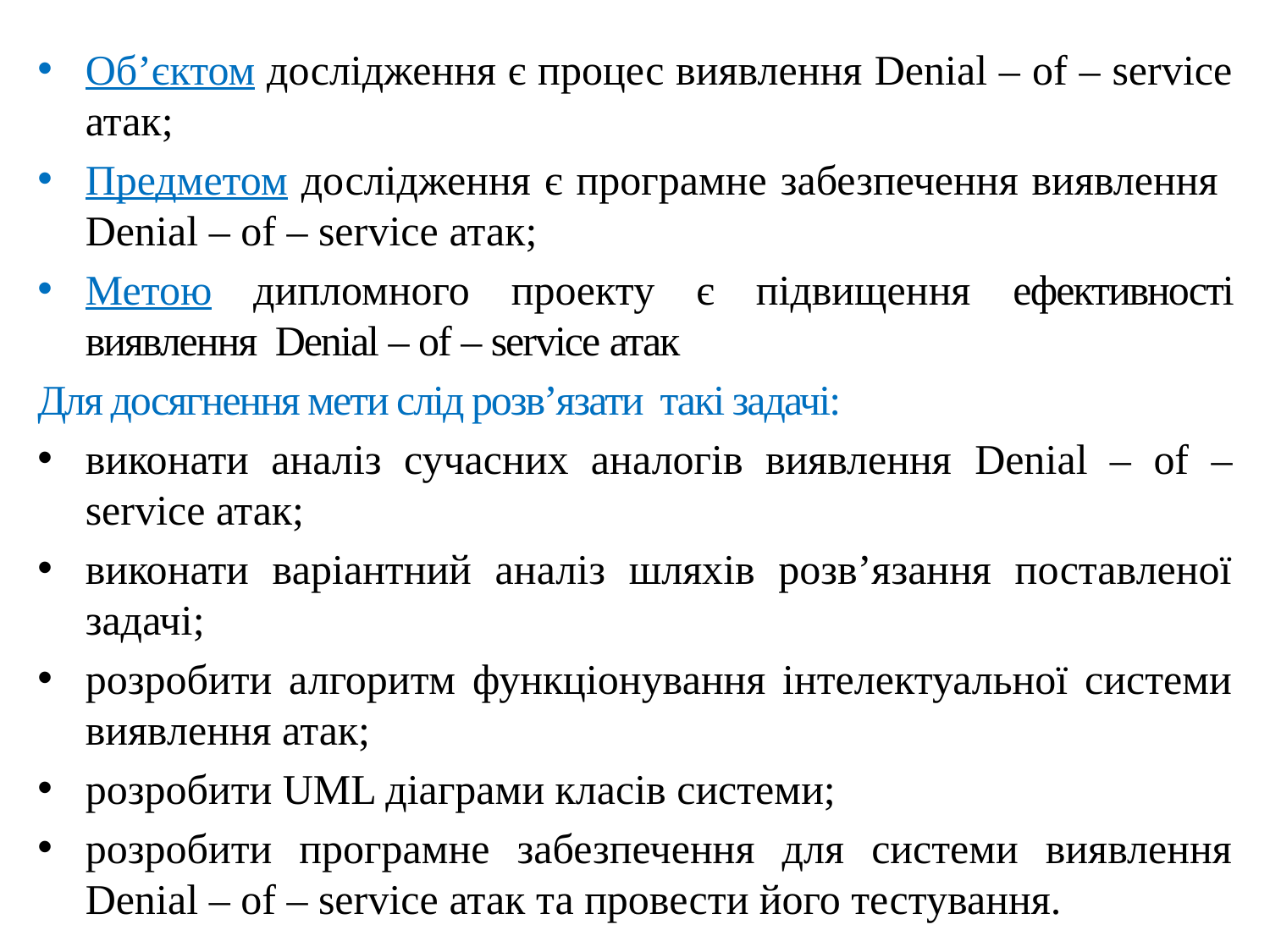

Об’єктом дослідження є процес виявлення Denial – of – service атак;
Предметом дослідження є програмне забезпечення виявлення  Denial – of – service атак;
Метою дипломного проекту є підвищення ефективності виявлення  Denial – of – service атак
Для досягнення мети слід розв’язати  такі задачі:
виконати аналіз сучасних аналогів виявлення Denial – of – service атак;
виконати варіантний аналіз шляхів розв’язання поставленої задачі;
розробити алгоритм функціонування інтелектуальної системи виявлення атак;
розробити UML діаграми класів системи;
розробити програмне забезпечення для системи виявлення Denial – of – service атак та провести його тестування.